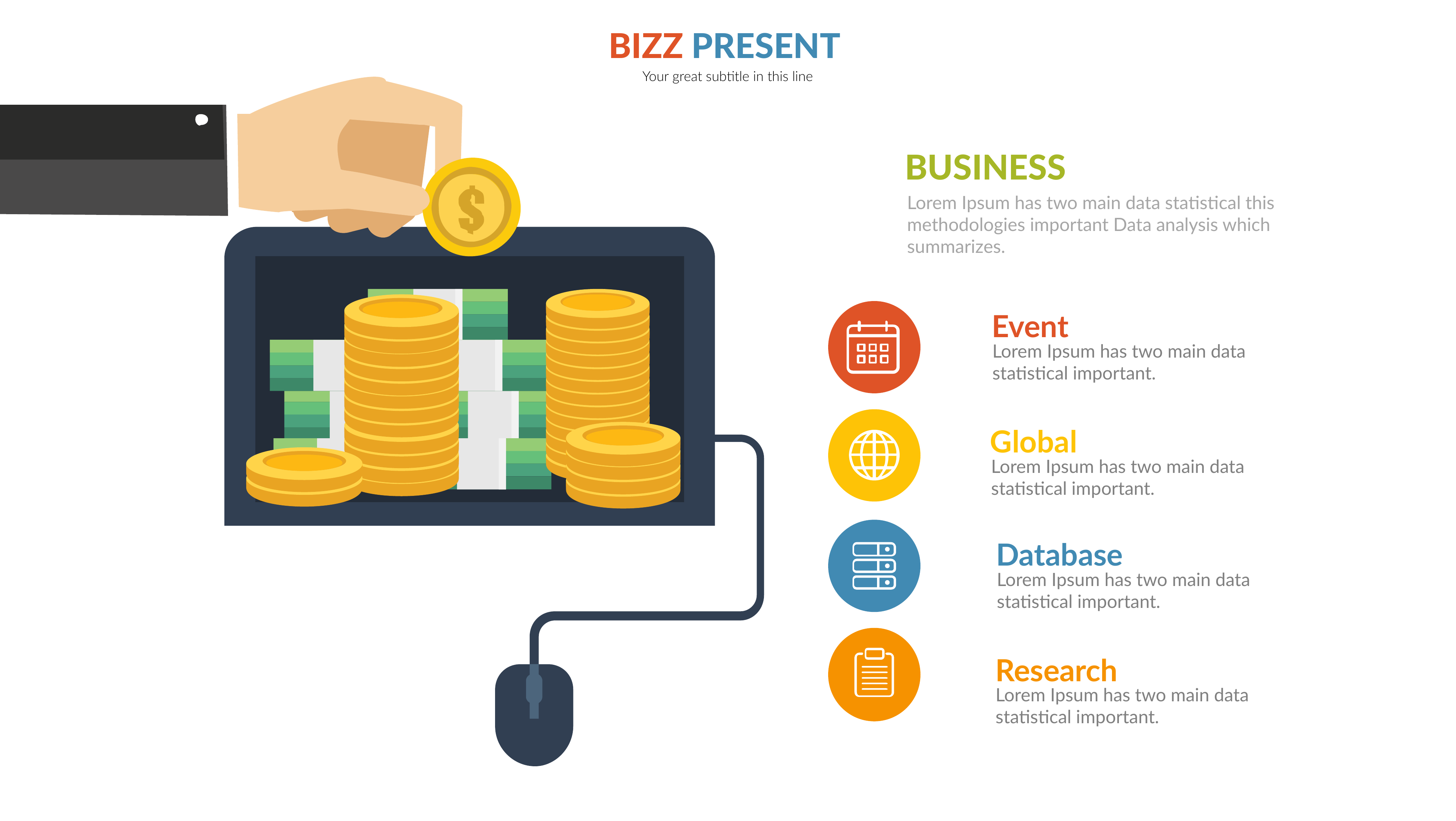

BIZZ PRESENT
Your great subtitle in this line

BUSINESS
Lorem Ipsum has two main data statistical this methodologies important Data analysis which summarizes.

Event
Lorem Ipsum has two main data statistical important.

Global
Lorem Ipsum has two main data statistical important.

Database
Lorem Ipsum has two main data statistical important.

Research
Lorem Ipsum has two main data statistical important.